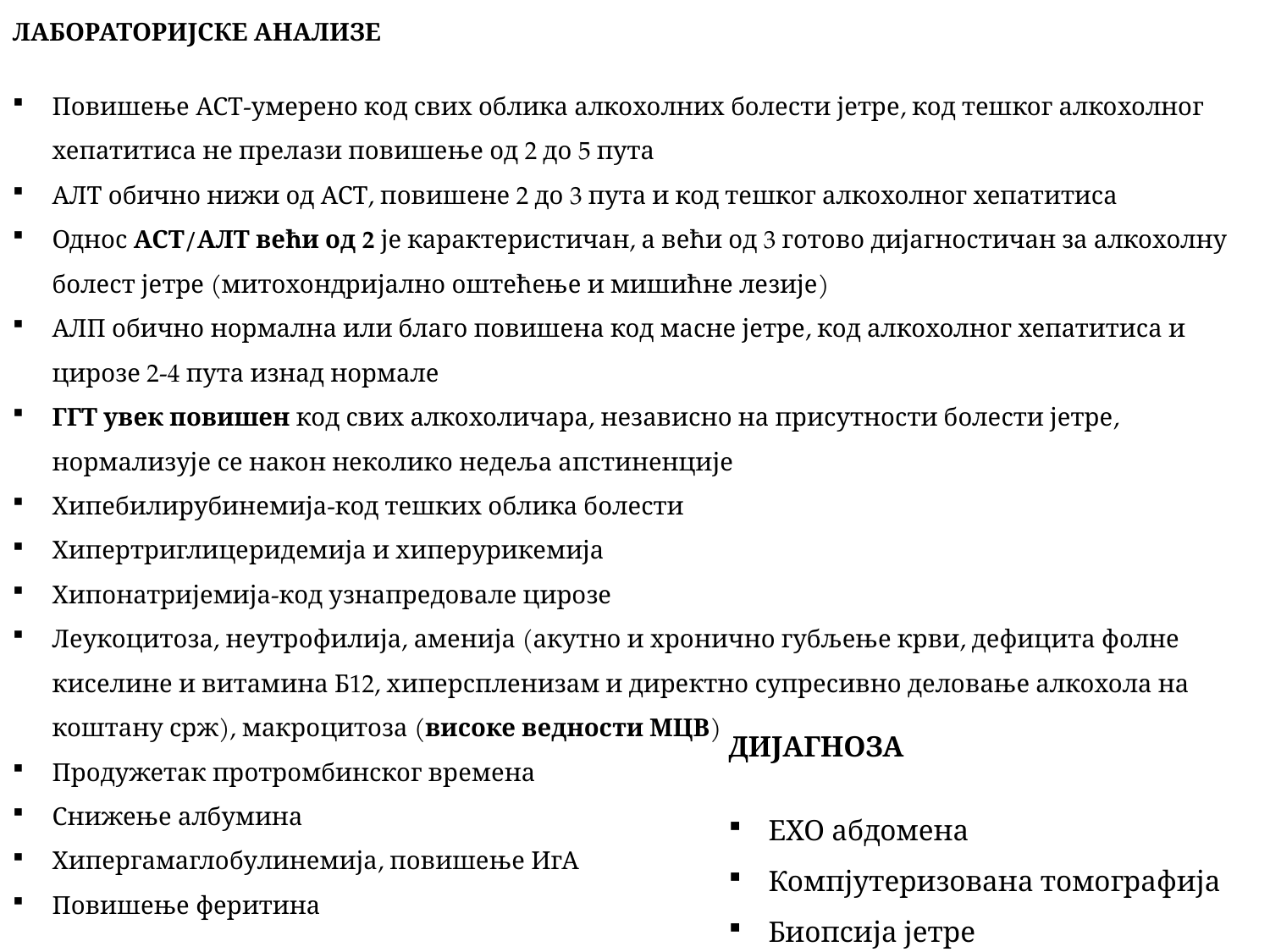

ЛАБОРАТОРИЈСКЕ АНАЛИЗЕ

Повишење АСТ-умерено код свих облика алкохолних болести јетре, код тешког алкохолног хепатитиса не прелази повишење од 2 до 5 пута
АЛТ обично нижи од АСТ, повишене 2 до 3 пута и код тешког алкохолног хепатитиса
Однос АСТ/АЛТ већи од 2 је карактеристичан, а већи од 3 готово дијагностичан за алкохолну болест јетре (митохондријално оштећење и мишићне лезије)
АЛП обично нормална или благо повишена код масне јетре, код алкохолног хепатитиса и цирозе 2-4 пута изнад нормале
ГГТ увек повишен код свих алкохоличара, независно на присутности болести јетре, нормализује се након неколико недеља апстиненције
Хипебилирубинемија-код тешких облика болести
Хипертриглицеридемија и хиперурикемија
Хипонатријемија-код узнапредовале цирозе
Леукоцитоза, неутрофилија, аменија (акутно и хронично губљење крви, дефицита фолне киселине и витамина Б12, хиперспленизам и директно супресивно деловање алкохола на коштану срж), макроцитоза (високе ведности МЦВ)
Продужетак протромбинског времена
Снижење албумина
Хипергамаглобулинемија, повишење ИгА
Повишење феритина
ДИЈАГНОЗА

ЕХО абдомена
Компјутеризована томографија
Биопсија јетре